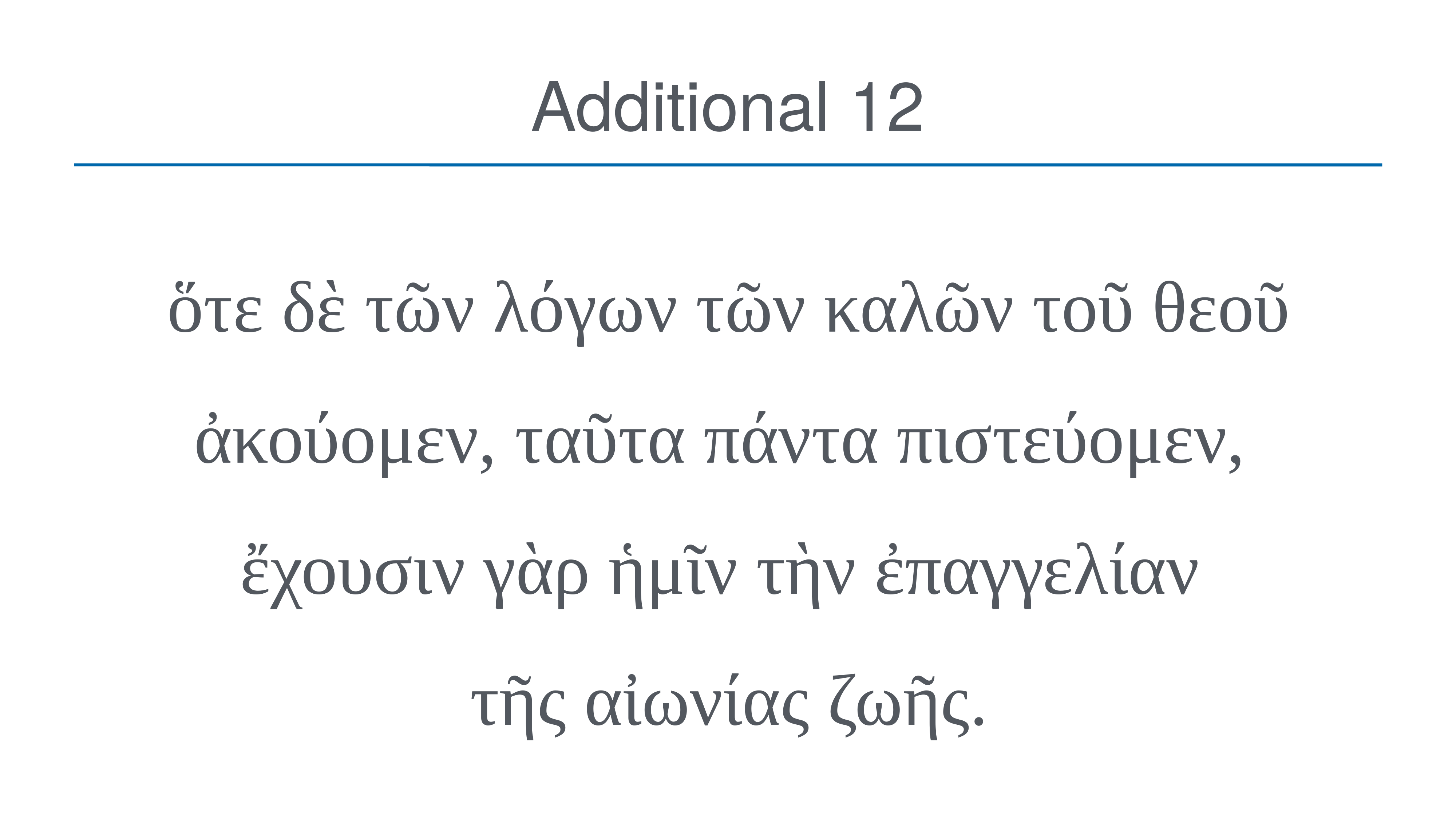

# Additional 12
ὅτε δὲ τῶν λόγων τῶν καλῶν τοῦ θεοῦ ἀκούομεν, ταῦτα πάντα πιστεύομεν,
ἔχουσιν γὰρ ἡμῖν τὴν ἐπαγγελίαν
τῆς αἰωνίας ζωῆς.